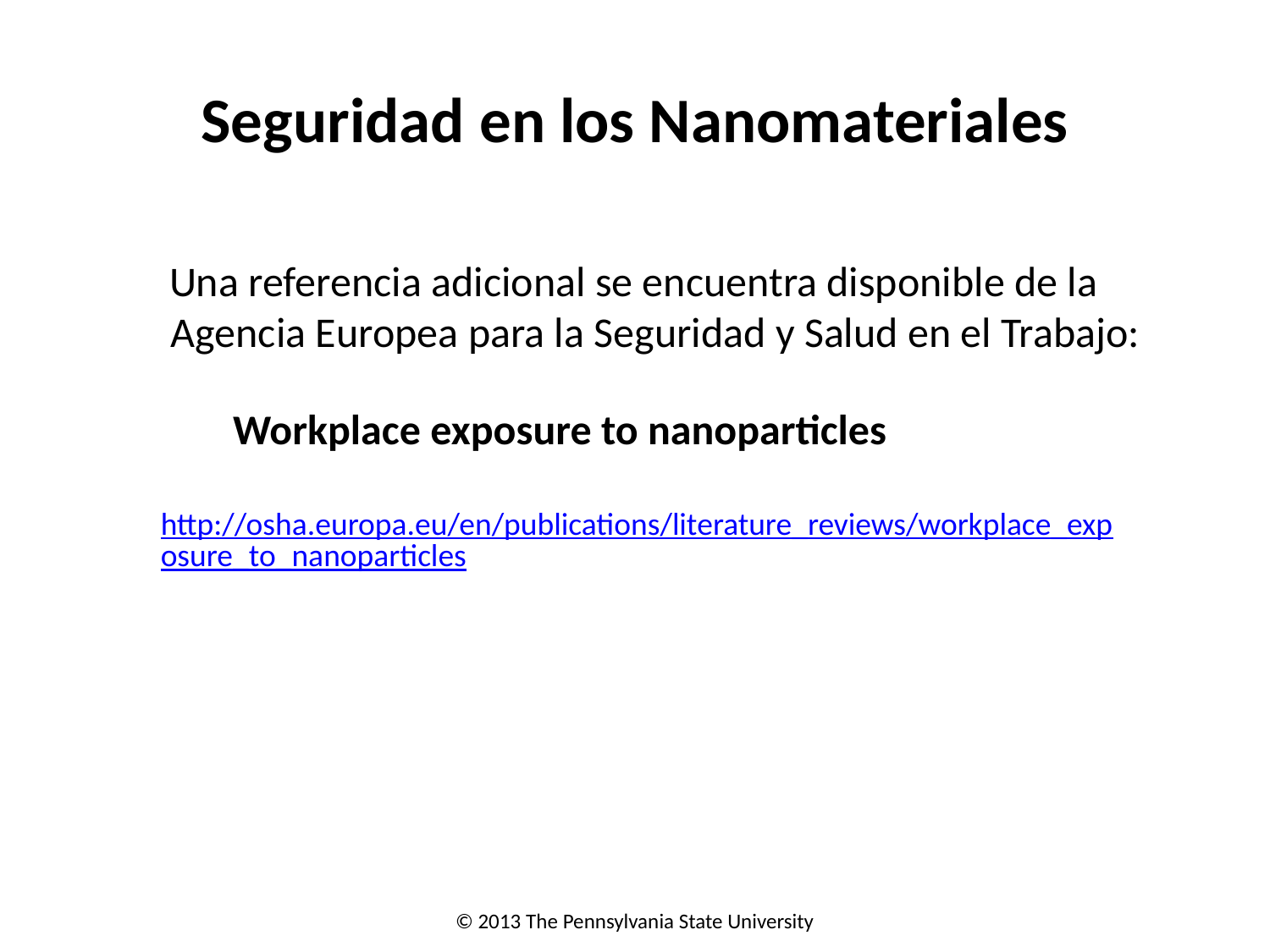

# Seguridad en los Nanomateriales
    Una referencia adicional se encuentra disponible de la Agencia Europea para la Seguridad y Salud en el Trabajo:

Workplace exposure to nanoparticles
http://osha.europa.eu/en/publications/literature_reviews/workplace_exposure_to_nanoparticles